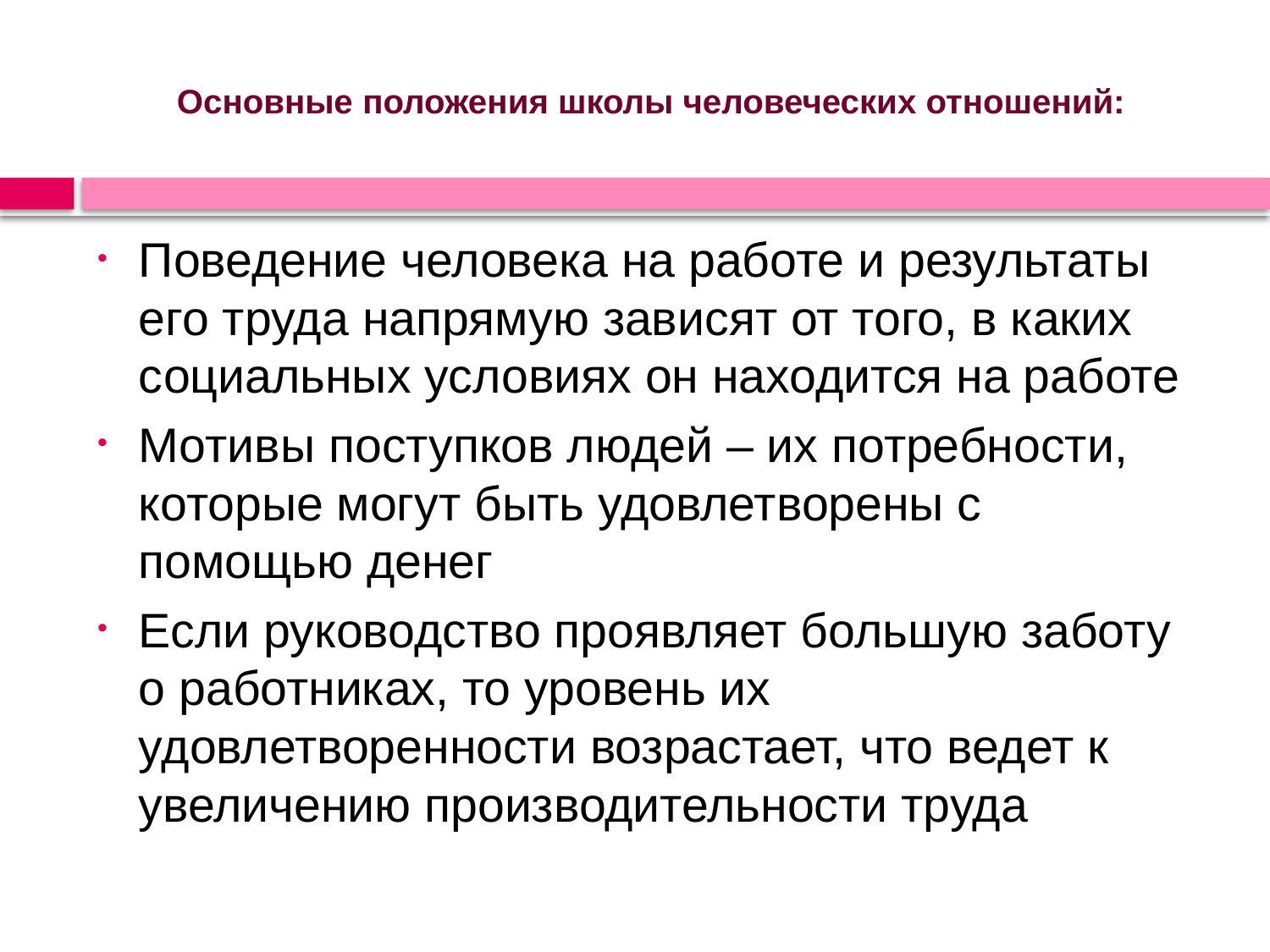

# Основные положения школы человеческих отношений:
Поведение человека на работе и результаты его труда напрямую зависят от того, в каких социальных условиях он находится на работе
Мотивы поступков людей – их потребности, которые могут быть удовлетворены с помощью денег
Если руководство проявляет большую заботу о работниках, то уровень их удовлетворенности возрастает, что ведет к увеличению производительности труда